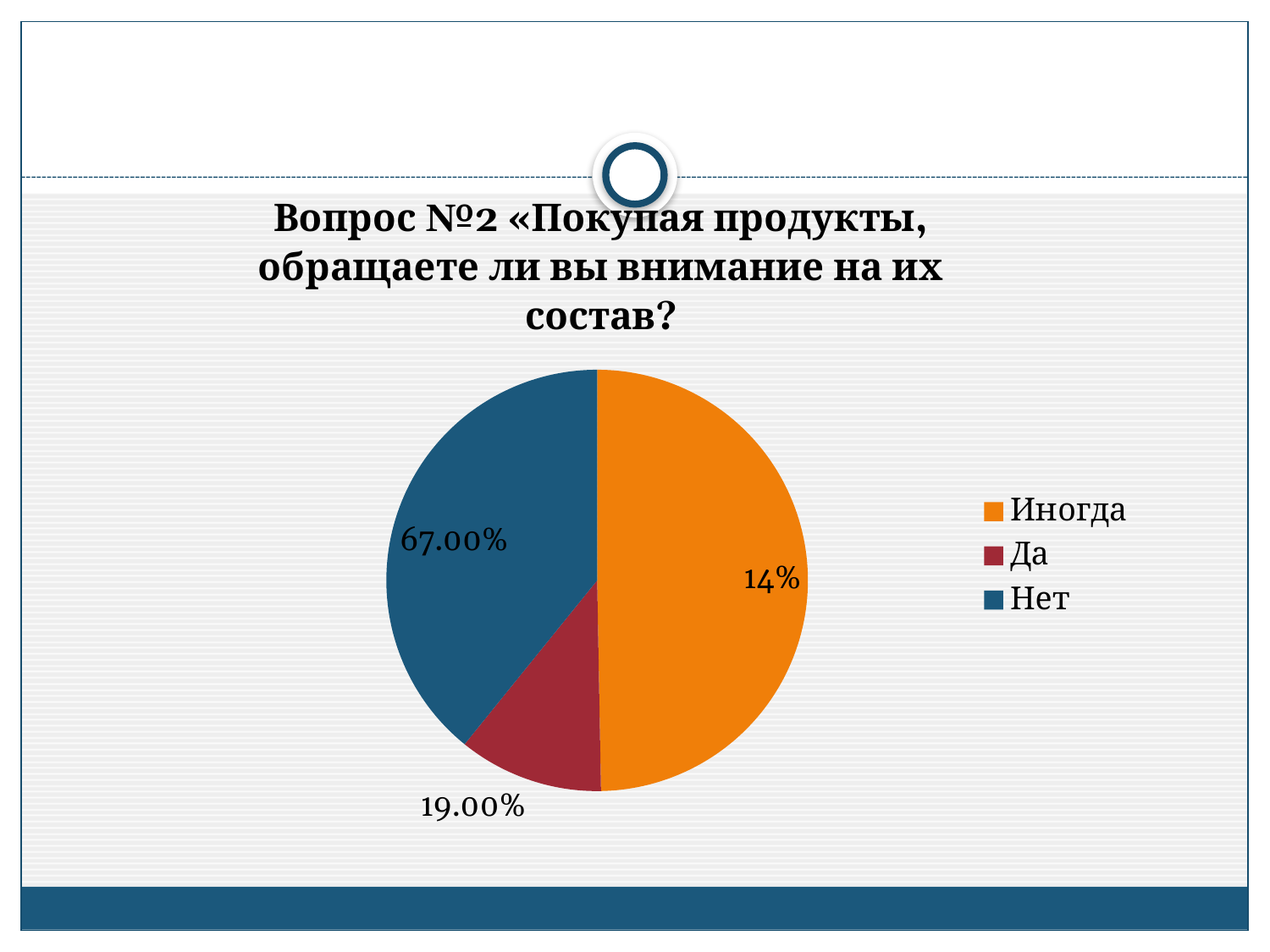

### Chart: Вопрос №2 «Покупая продукты, обращаете ли вы внимание на их состав?

| Category | Покупая продукты, обращаете ли вы внимание на их состав |
|---|---|
| Иногда | 0.8500000000000006 |
| Да | 0.19 |
| Нет | 0.6700000000000018 |